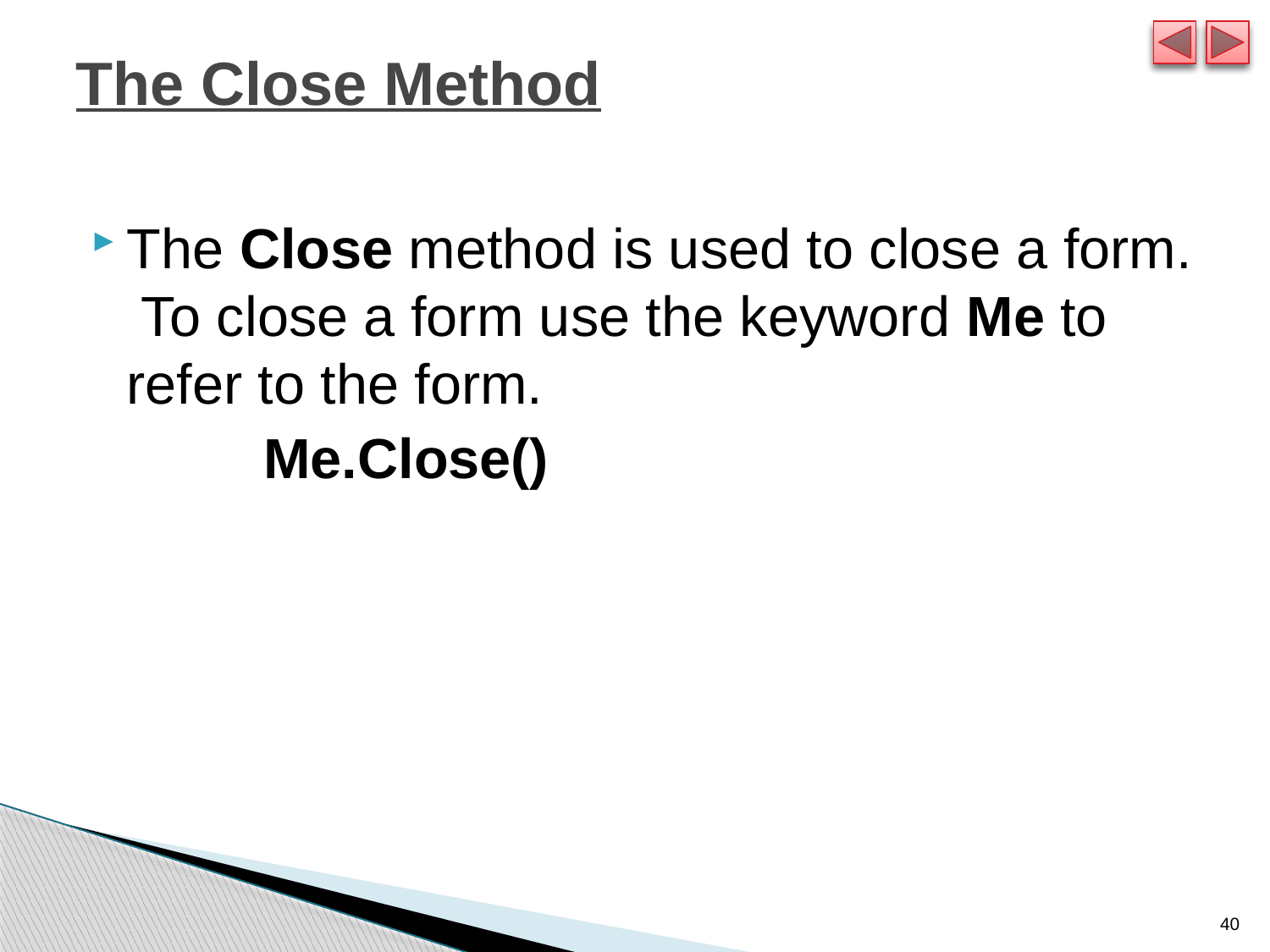

# The Close Method
The Close method is used to close a form.  To close a form use the keyword Me to refer to the form.
           Me.Close()

40